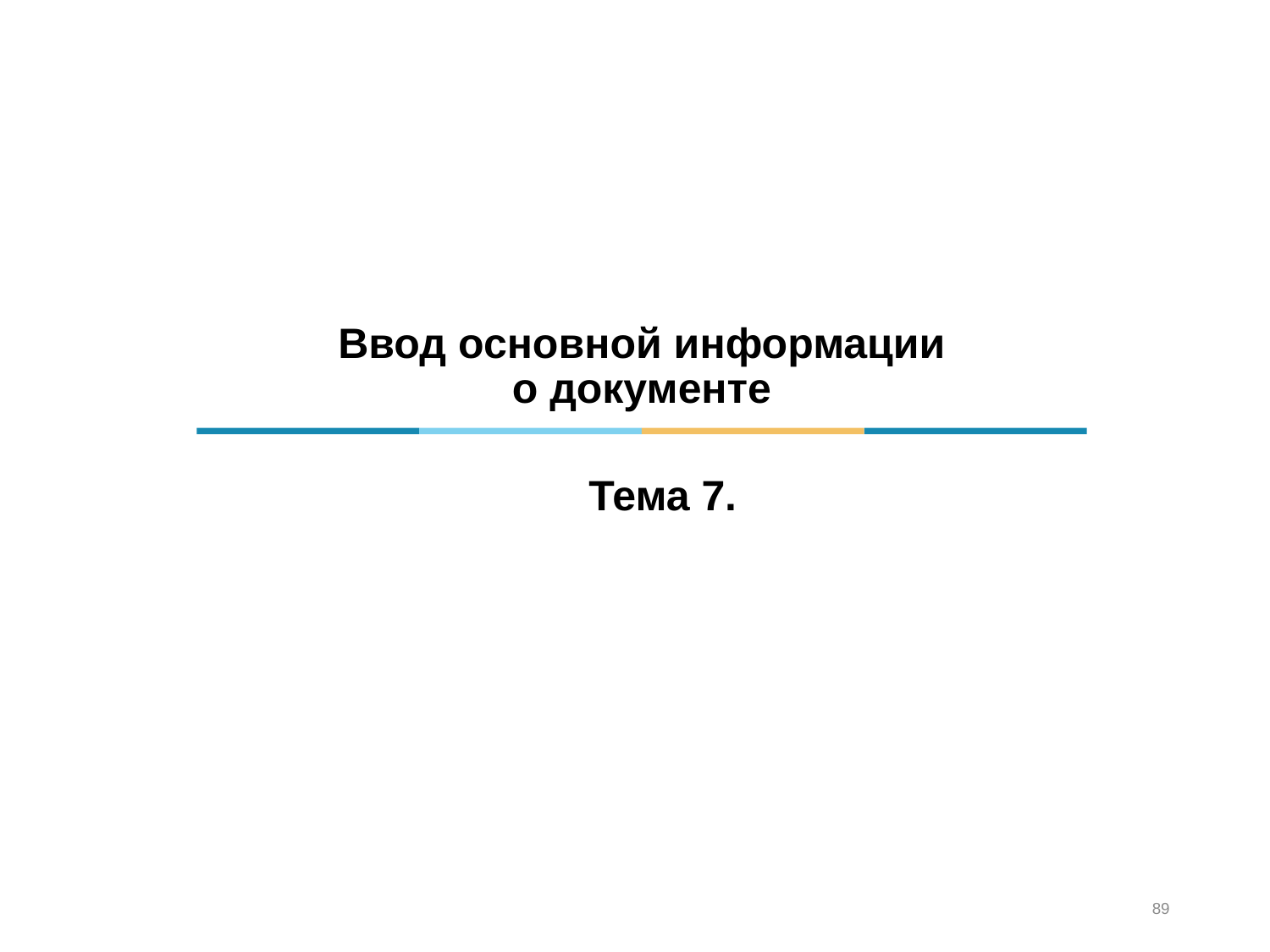

Ввод основной информации
о документе
Тема 7.

89